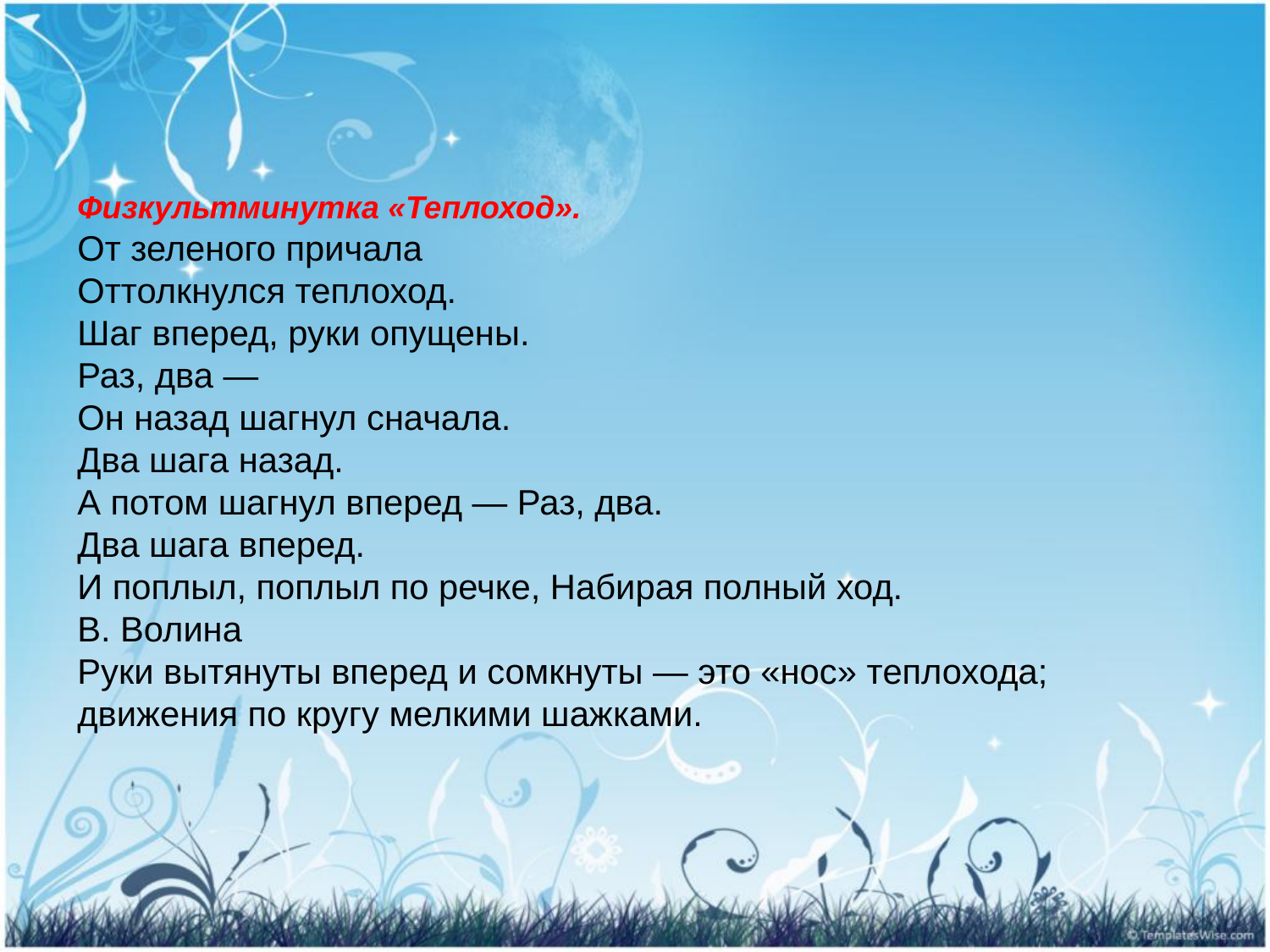

Физкультминутка «Теплоход».
От зеленого причала
Оттолкнулся теплоход.
Шаг вперед, руки опущены.
Раз, два —
Он назад шагнул сначала.
Два шага назад.
А потом шагнул вперед — Раз, два.
Два шага вперед.
И поплыл, поплыл по речке, Набирая полный ход.
В. Волина
Руки вытянуты вперед и сомкнуты — это «нос» теплохода; движения по кругу мелкими шажками.